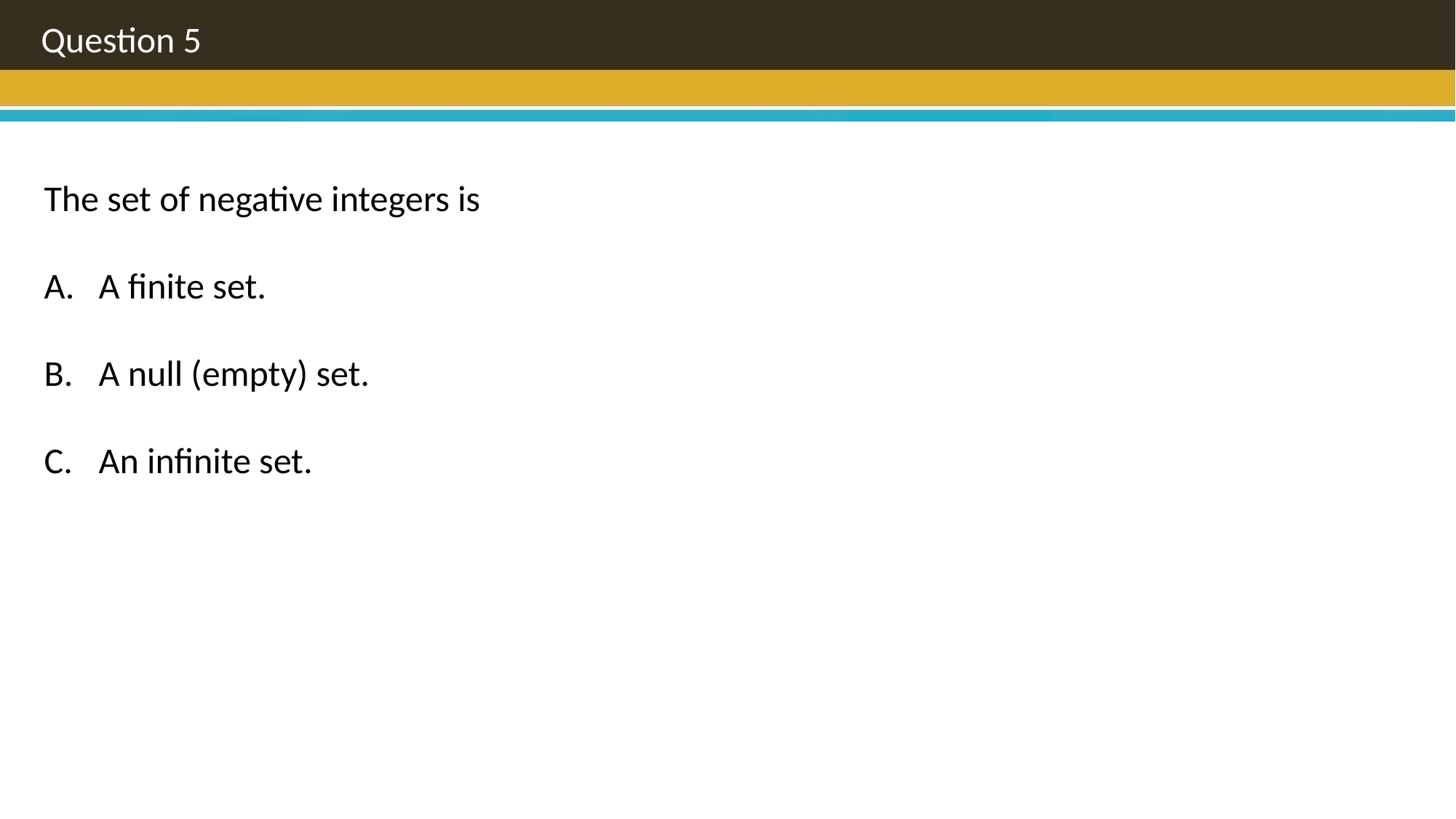

Question 5
The set of negative integers is

A finite set.

A null (empty) set.

An infinite set.